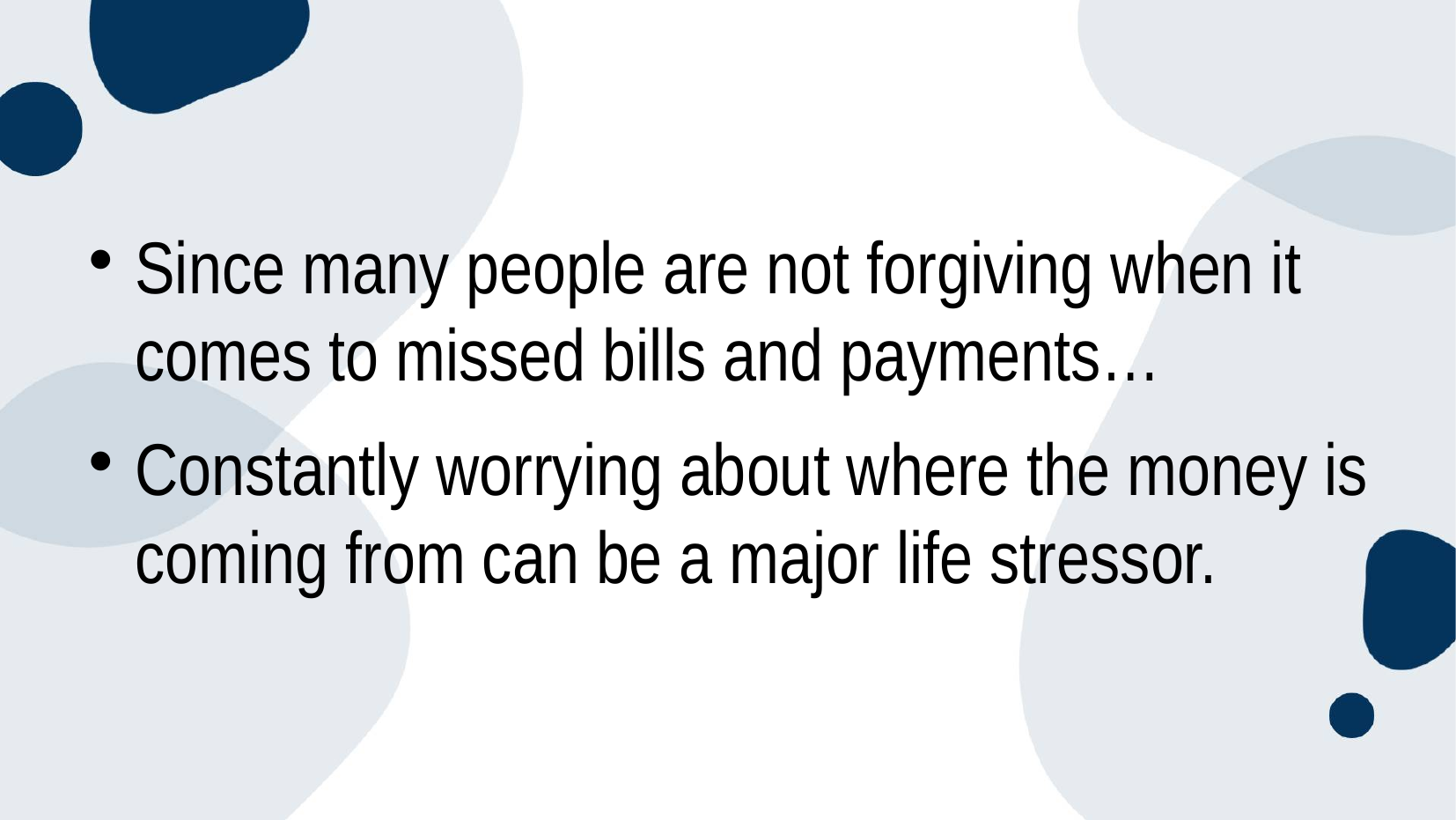

Since many people are not forgiving when it comes to missed bills and payments…
Constantly worrying about where the money is coming from can be a major life stressor.